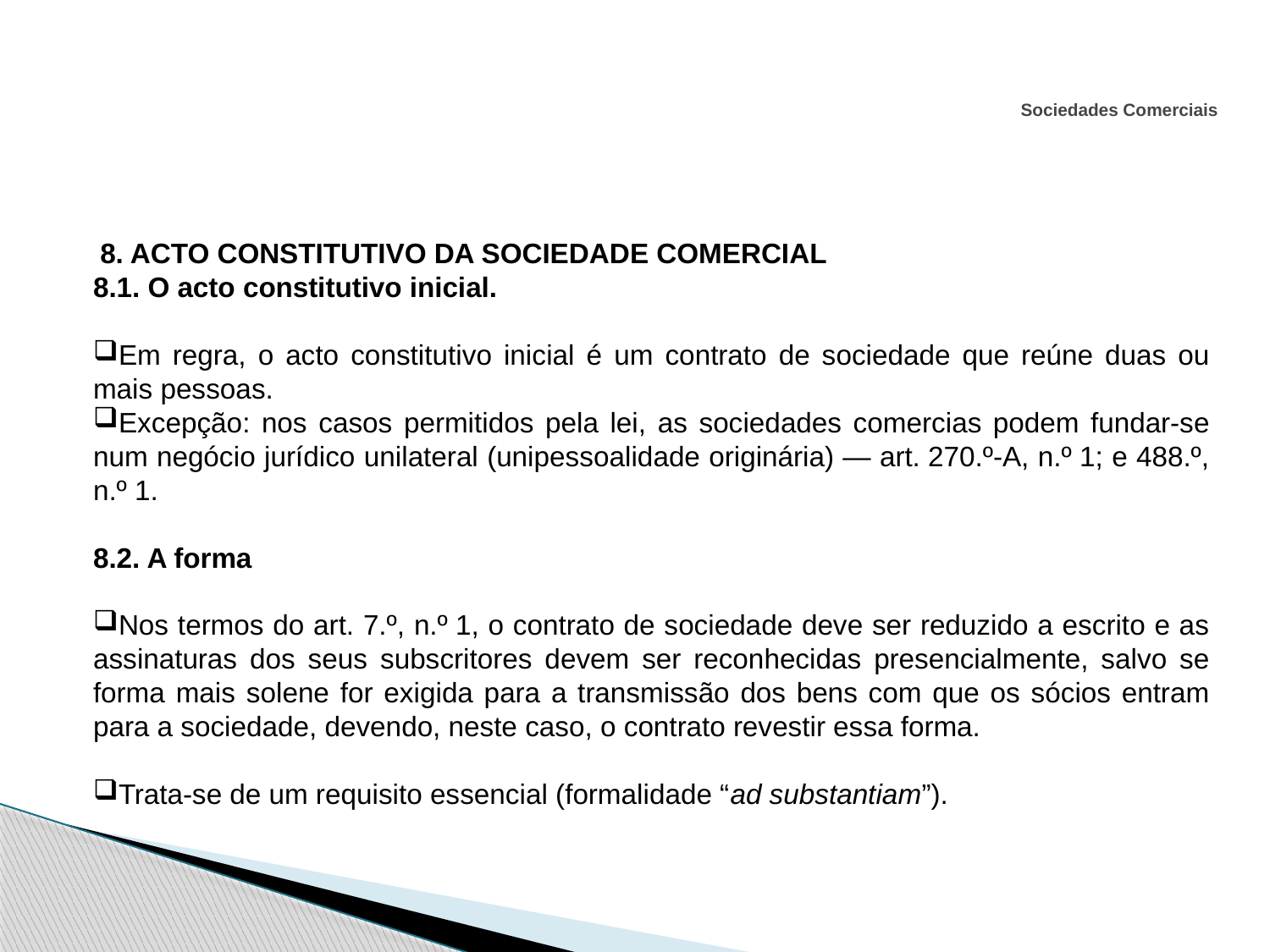

# Sociedades Comerciais
 8. ACTO CONSTITUTIVO DA SOCIEDADE COMERCIAL
8.1. O acto constitutivo inicial.

Em regra, o acto constitutivo inicial é um contrato de sociedade que reúne duas ou mais pessoas.
Excepção: nos casos permitidos pela lei, as sociedades comercias podem fundar-se num negócio jurídico unilateral (unipessoalidade originária) — art. 270.º-A, n.º 1; e 488.º, n.º 1.

8.2. A forma

Nos termos do art. 7.º, n.º 1, o contrato de sociedade deve ser reduzido a escrito e as assinaturas dos seus subscritores devem ser reconhecidas presencialmente, salvo se forma mais solene for exigida para a transmissão dos bens com que os sócios entram para a sociedade, devendo, neste caso, o contrato revestir essa forma.

Trata-se de um requisito essencial (formalidade “ad substantiam”).